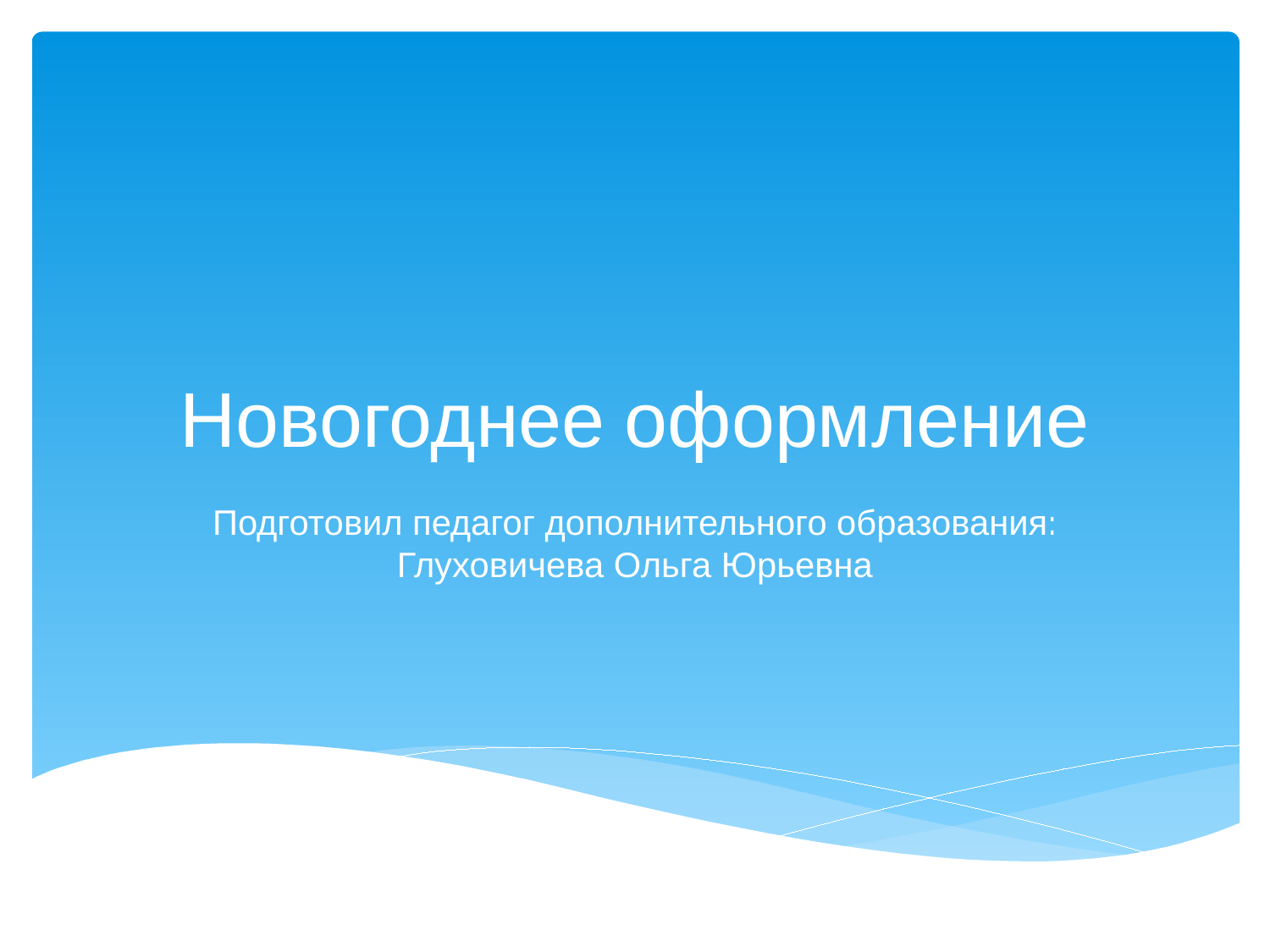

# Новогоднее оформление
Подготовил педагог дополнительного образования: Глуховичева Ольга Юрьевна